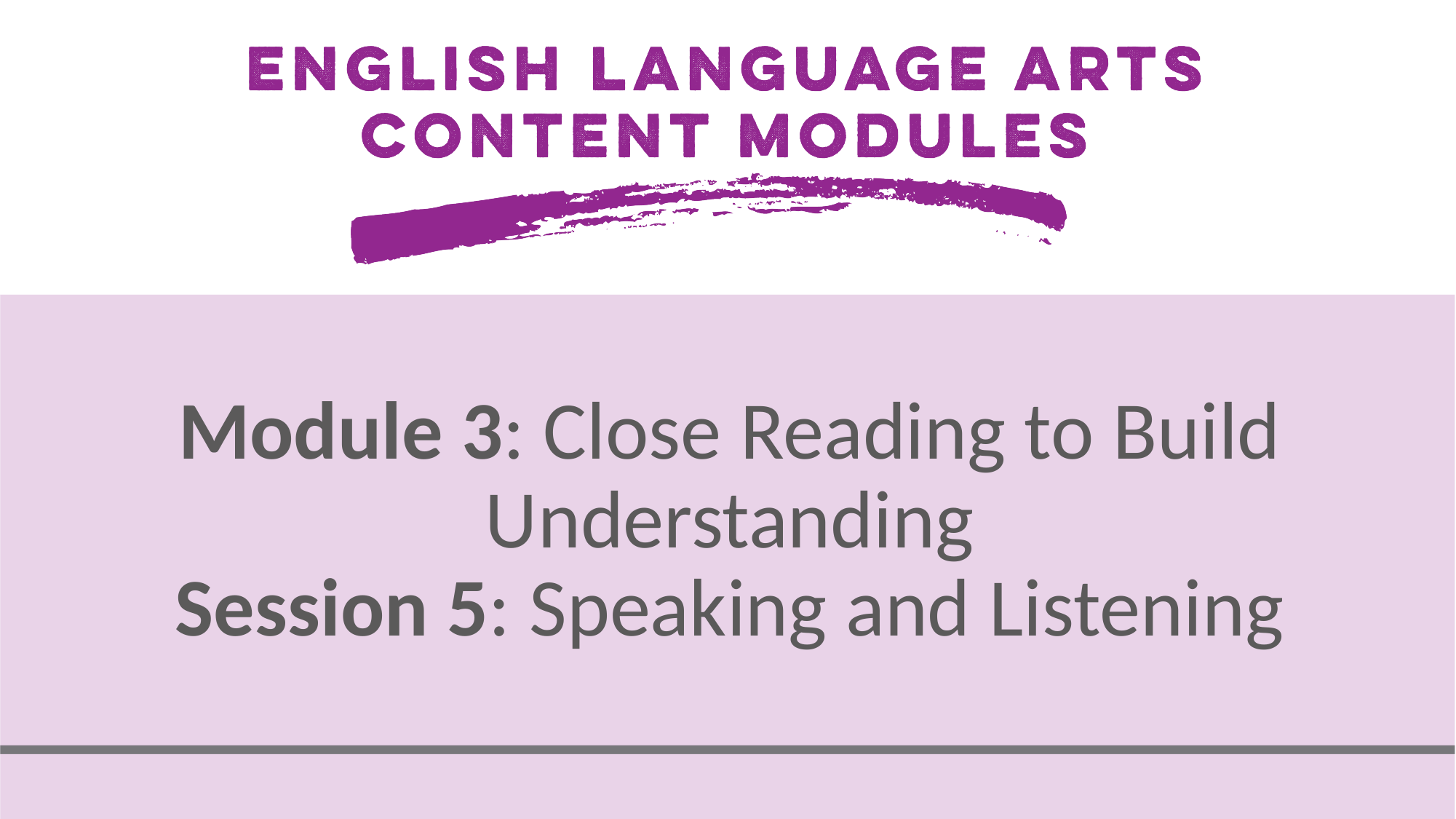

# Module 3: Close Reading to Build Understanding Session 5: Speaking and Listening